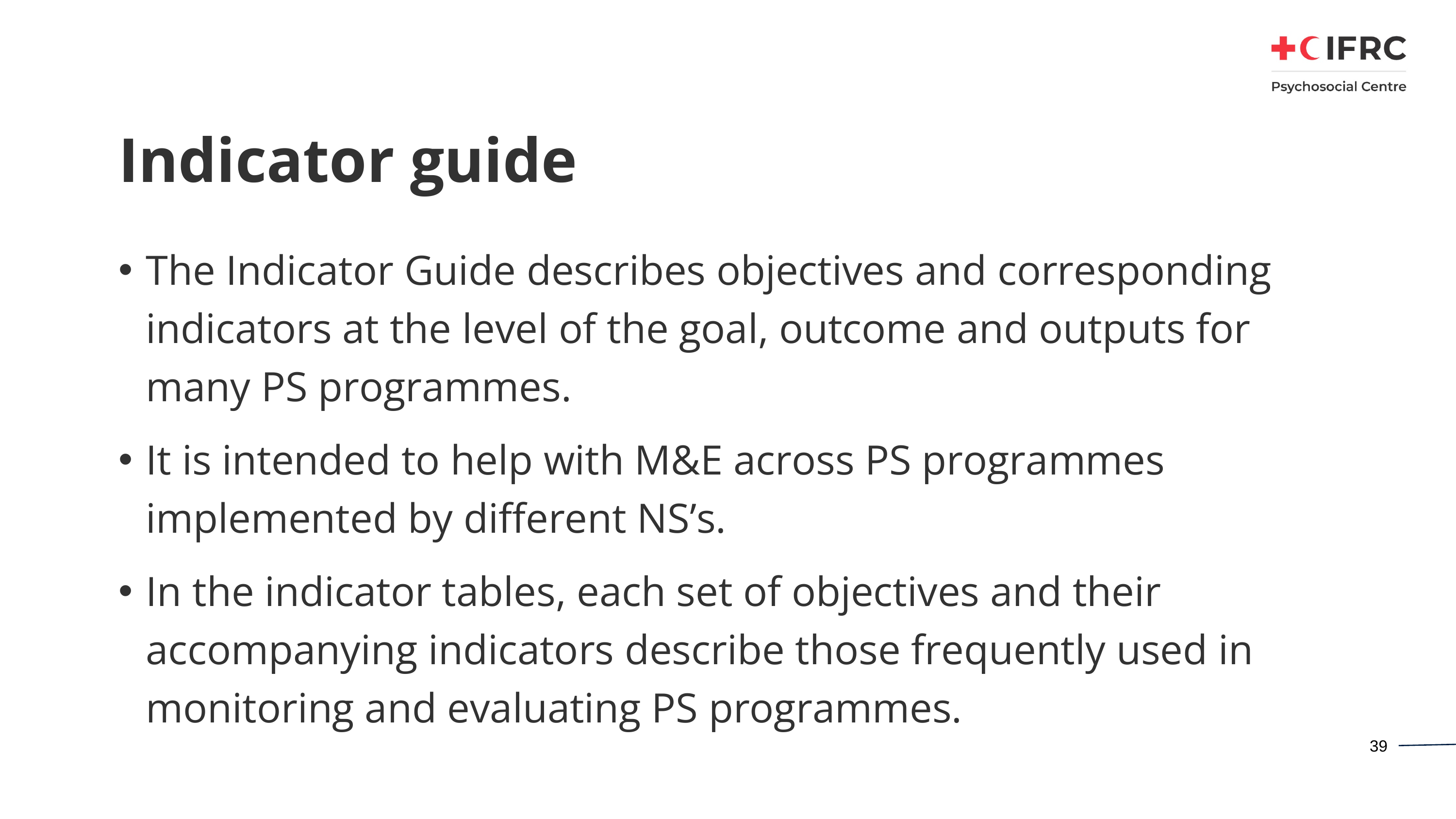

# Indicator guide
The Indicator Guide describes objectives and corresponding indicators at the level of the goal, outcome and outputs for many PS programmes.
It is intended to help with M&E across PS programmes implemented by different NS’s.
In the indicator tables, each set of objectives and their accompanying indicators describe those frequently used in monitoring and evaluating PS programmes.